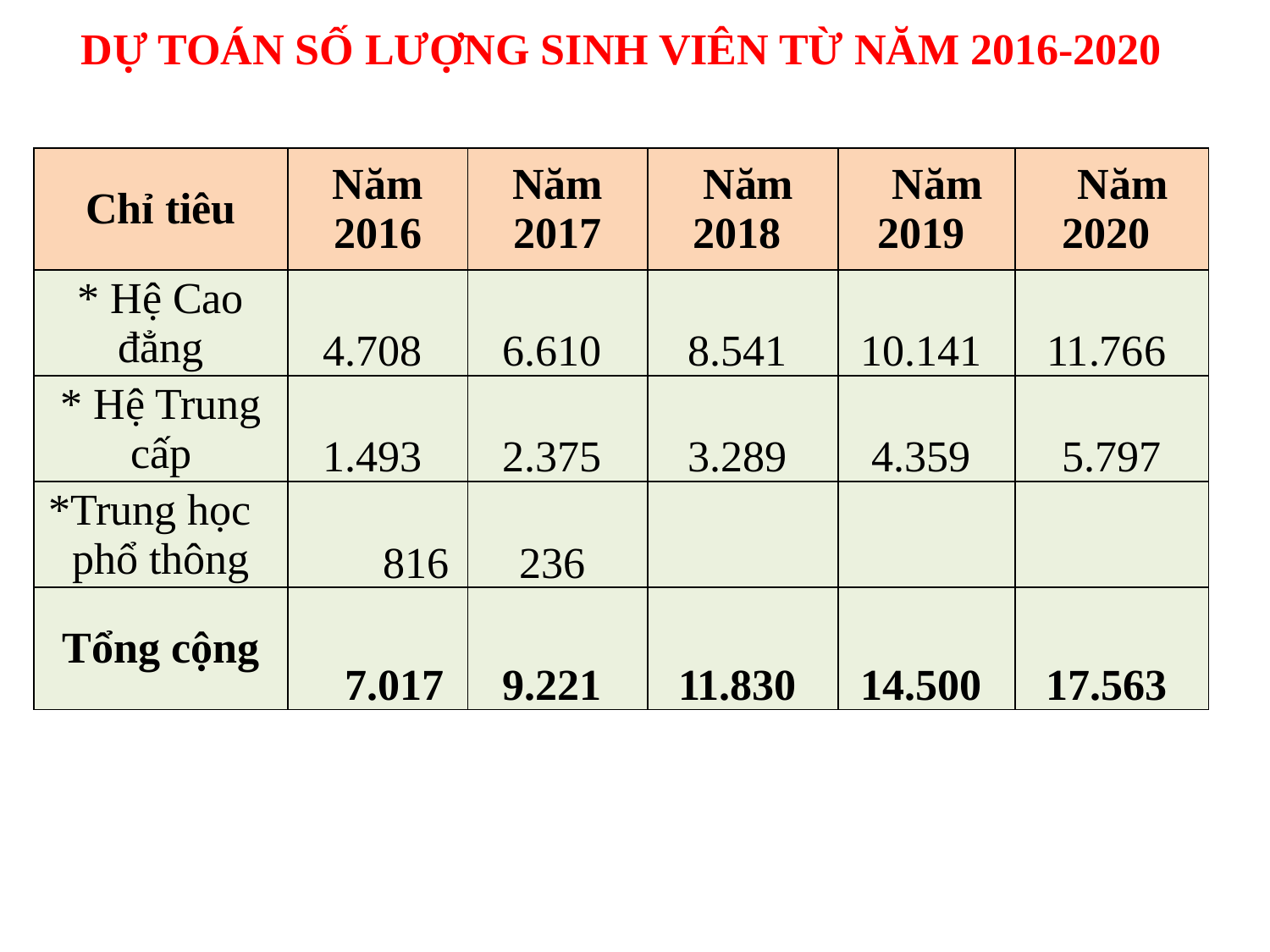

DỰ TOÁN SỐ LƯỢNG SINH VIÊN TỪ NĂM 2016-2020
| Chỉ tiêu | Năm 2016 | Năm 2017 | Năm 2018 | Năm 2019 | Năm 2020 |
| --- | --- | --- | --- | --- | --- |
| \* Hệ Cao đẳng | 4.708 | 6.610 | 8.541 | 10.141 | 11.766 |
| \* Hệ Trung cấp | 1.493 | 2.375 | 3.289 | 4.359 | 5.797 |
| \*Trung học phổ thông | 816 | 236 |  |  |  |
| Tổng cộng | 7.017 | 9.221 | 11.830 | 14.500 | 17.563 |